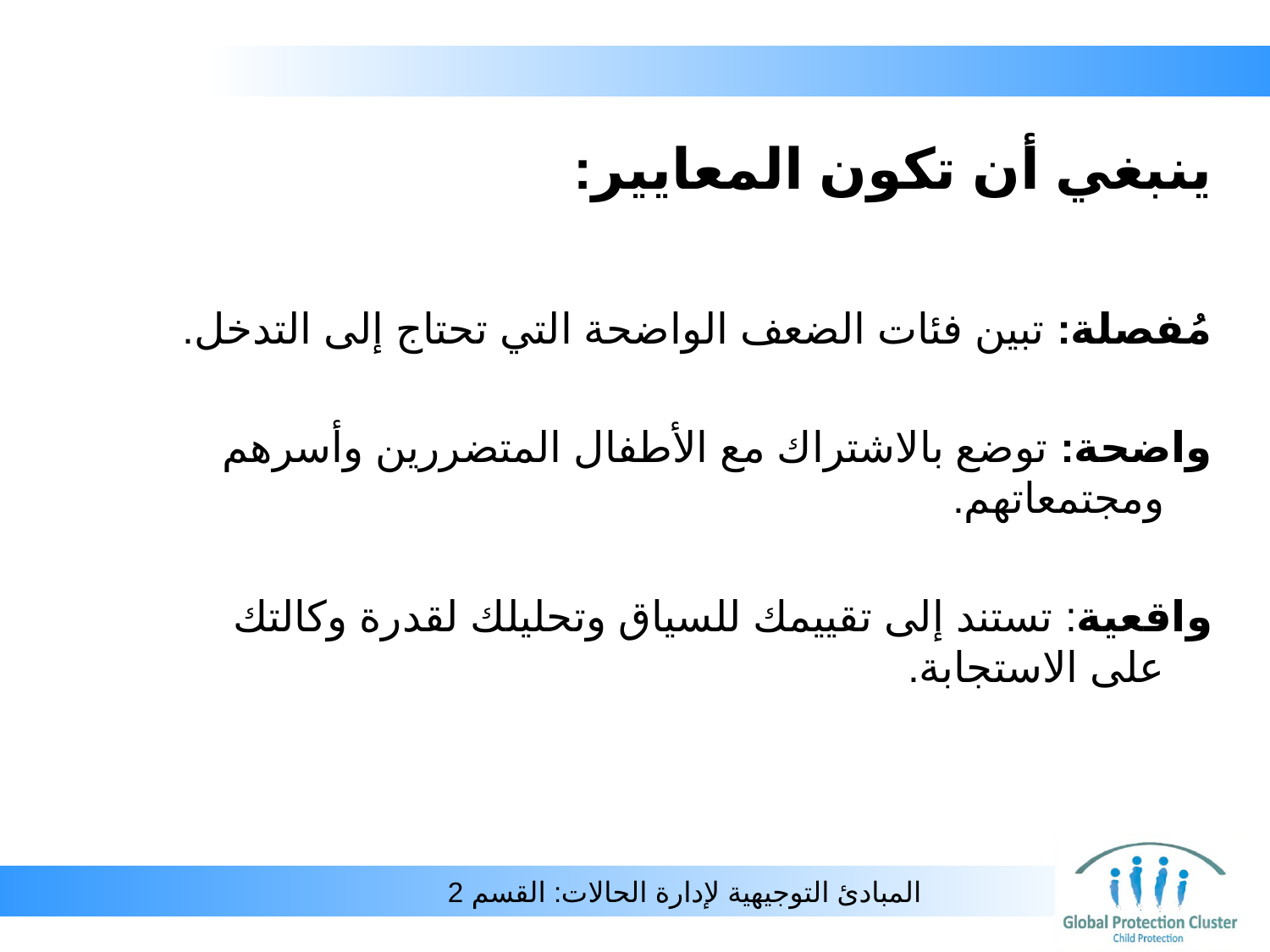

# ينبغي أن تكون المعايير:

مُفصلة: تبين فئات الضعف الواضحة التي تحتاج إلى التدخل.

واضحة: توضع بالاشتراك مع الأطفال المتضررين وأسرهم ومجتمعاتهم.

واقعية: تستند إلى تقييمك للسياق وتحليلك لقدرة وكالتك على الاستجابة.

المبادئ التوجيهية لإدارة الحالات: القسم 2